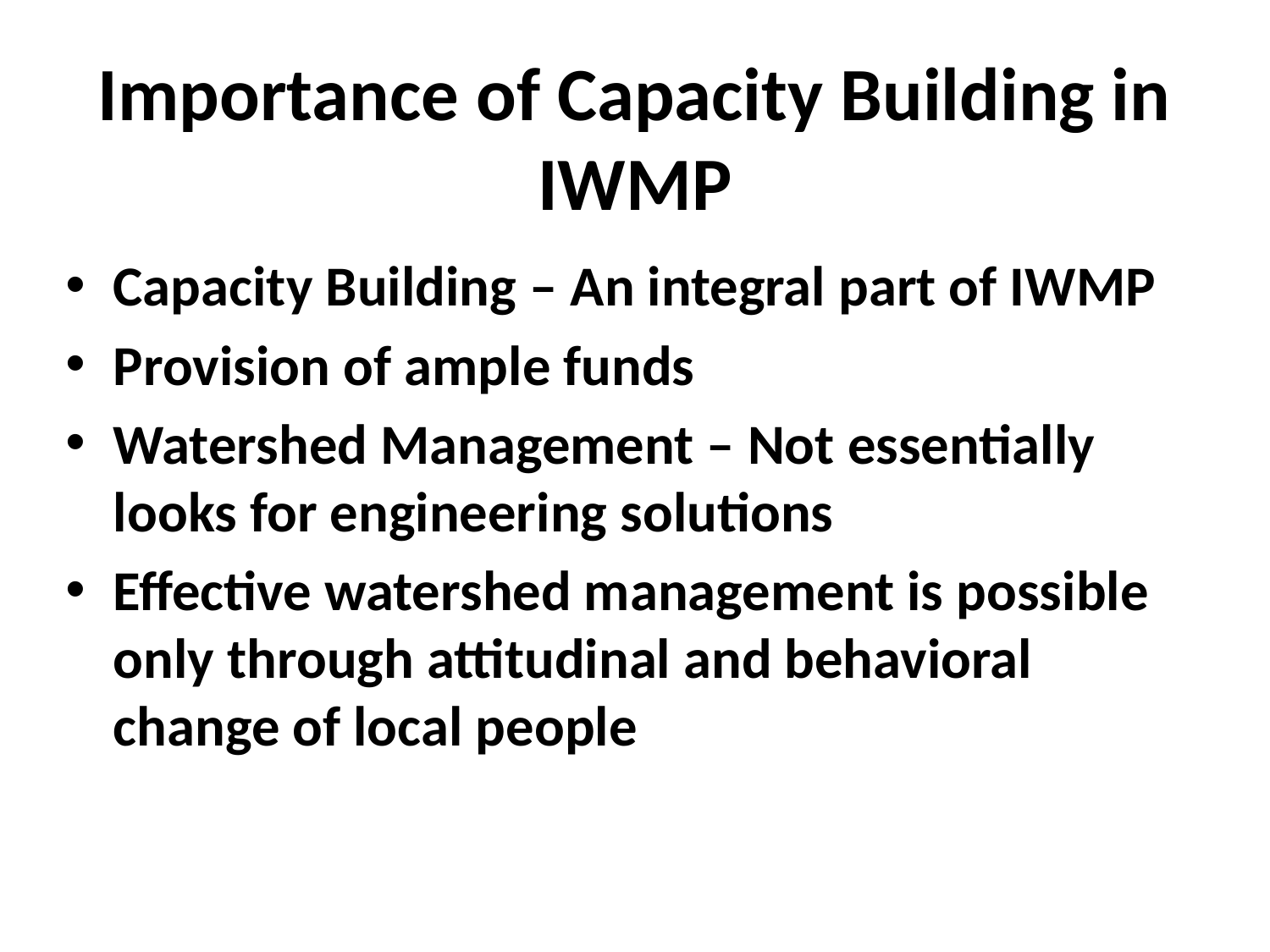

# Importance of Capacity Building in IWMP
Capacity Building – An integral part of IWMP
Provision of ample funds
Watershed Management – Not essentially looks for engineering solutions
Effective watershed management is possible only through attitudinal and behavioral change of local people